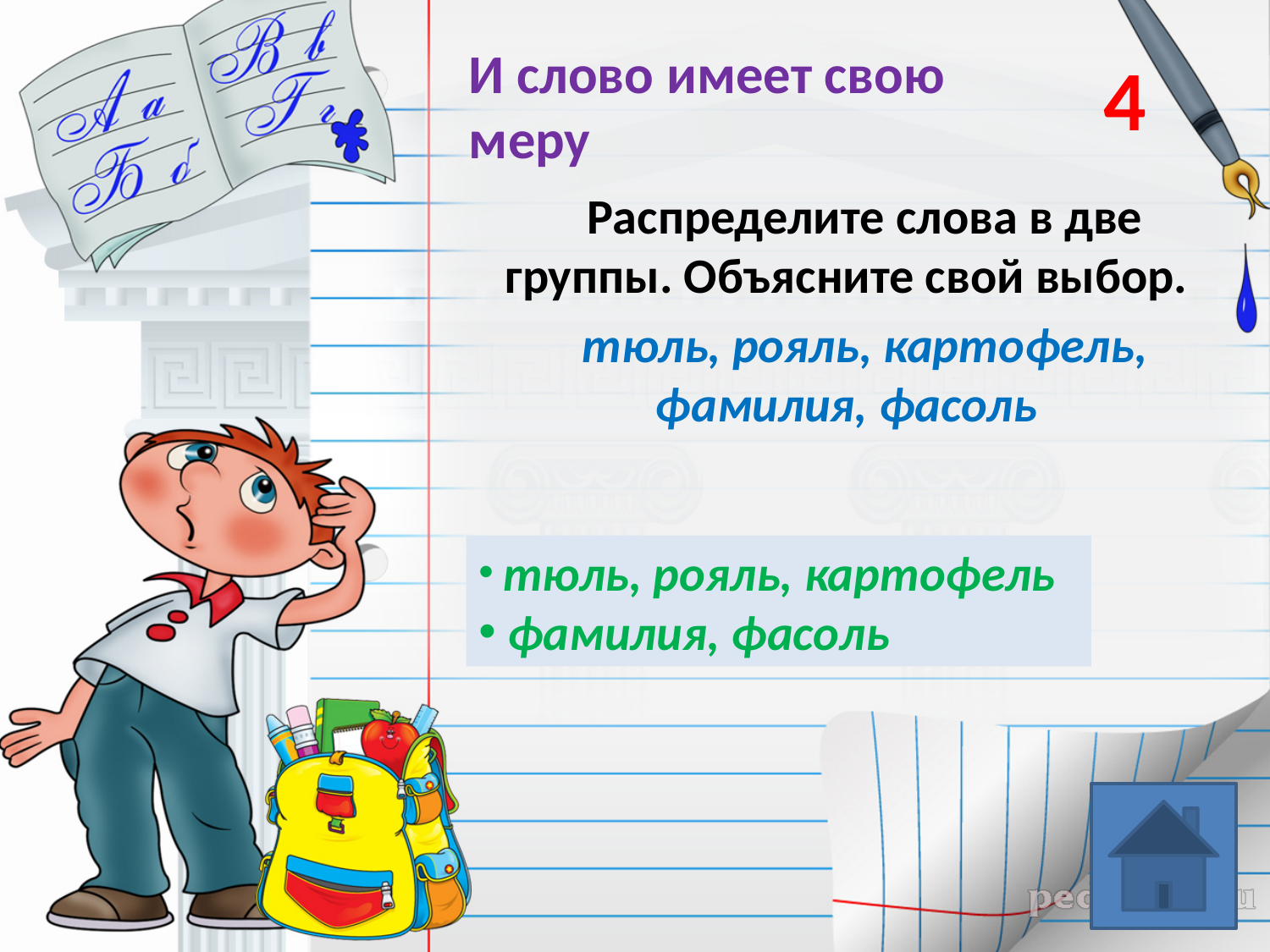

4
# И слово имеет свою меру
Распределите слова в две группы. Объясните свой выбор.
тюль, рояль, картофель, фамилия, фасоль
 тюль, рояль, картофель
 фамилия, фасоль